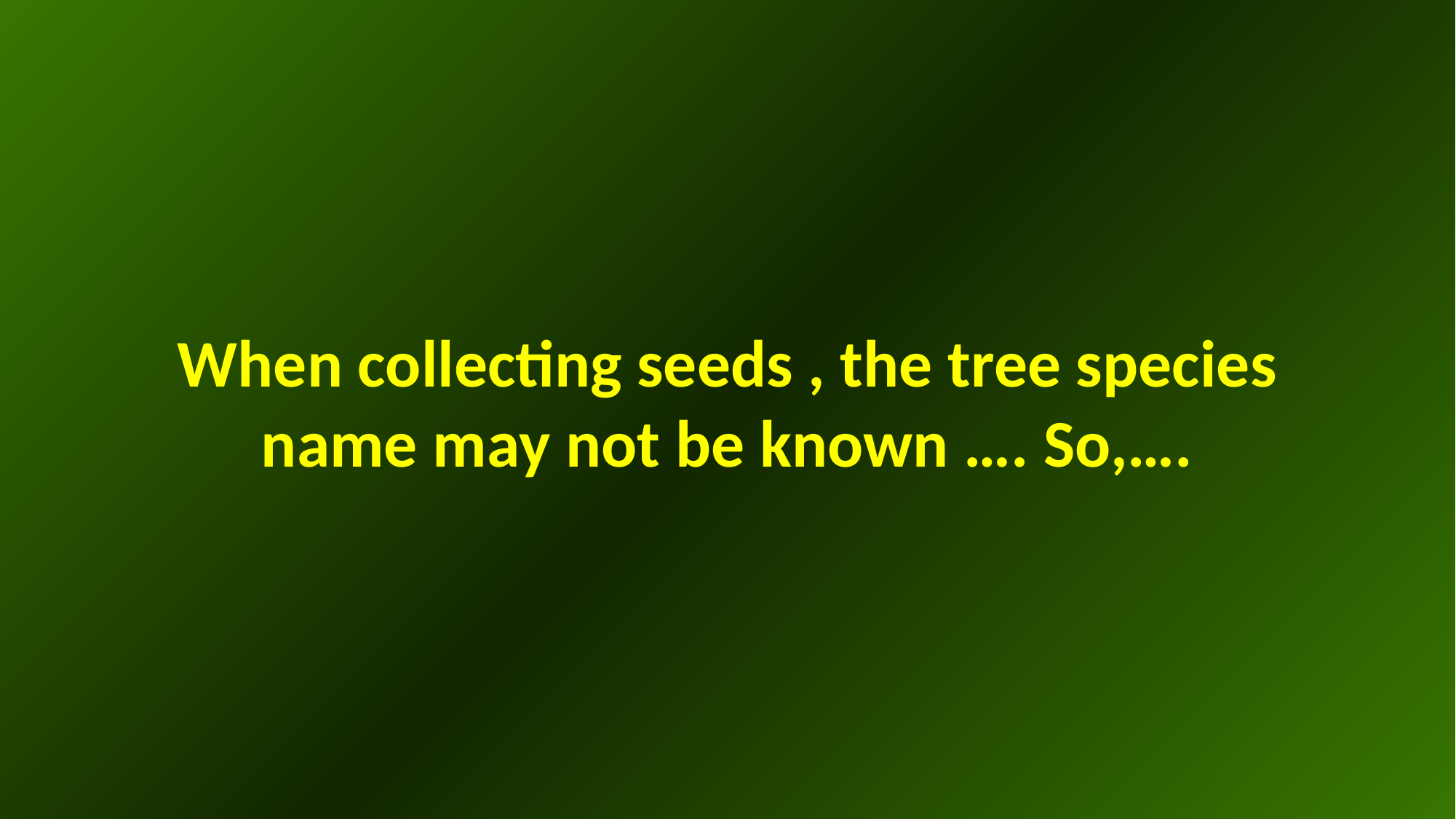

When collecting seeds , the tree species name may not be known …. So,….